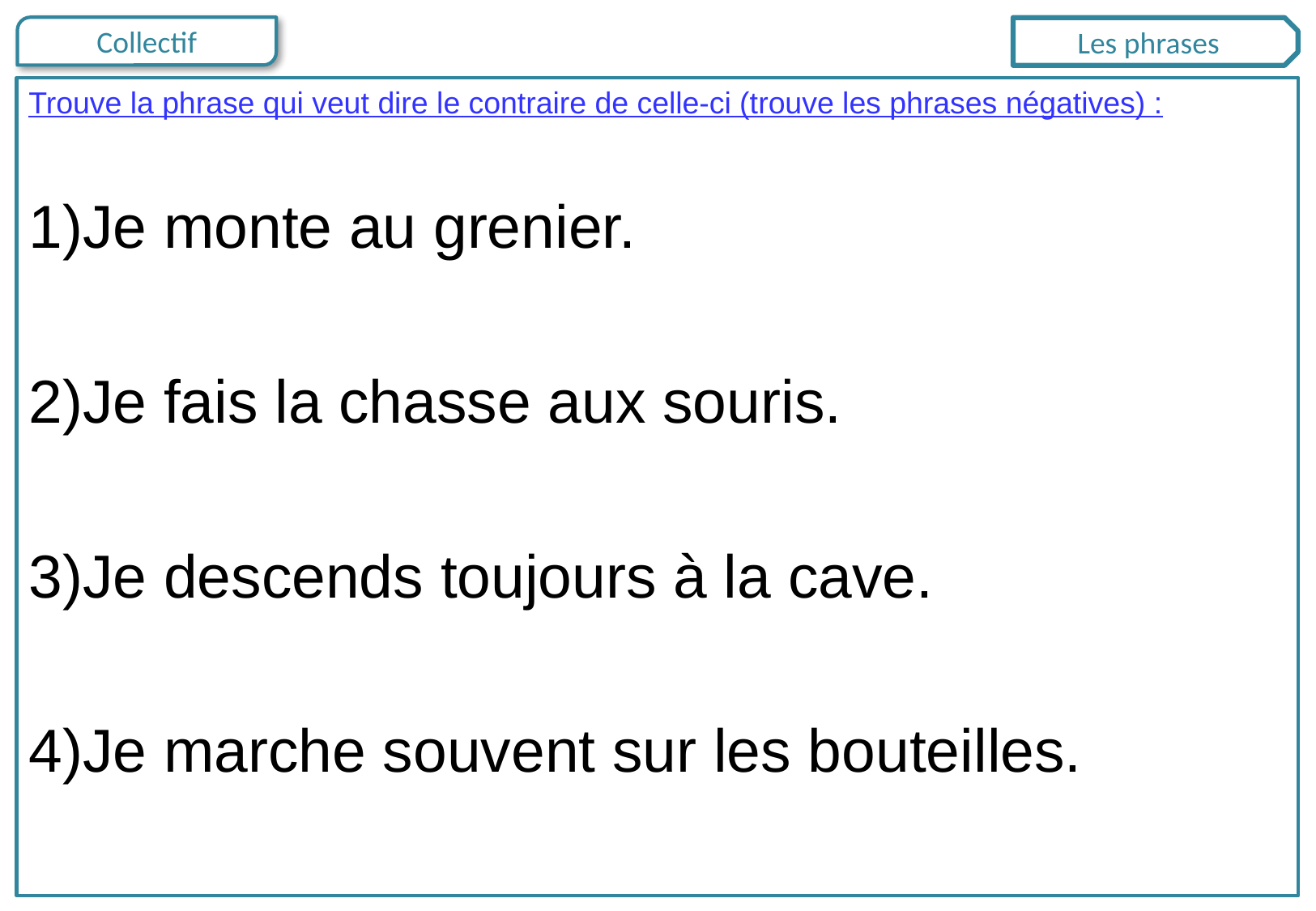

Les phrases
Trouve la phrase qui veut dire le contraire de celle-ci (trouve les phrases négatives) :
Je monte au grenier.
Je fais la chasse aux souris.
Je descends toujours à la cave.
Je marche souvent sur les bouteilles.